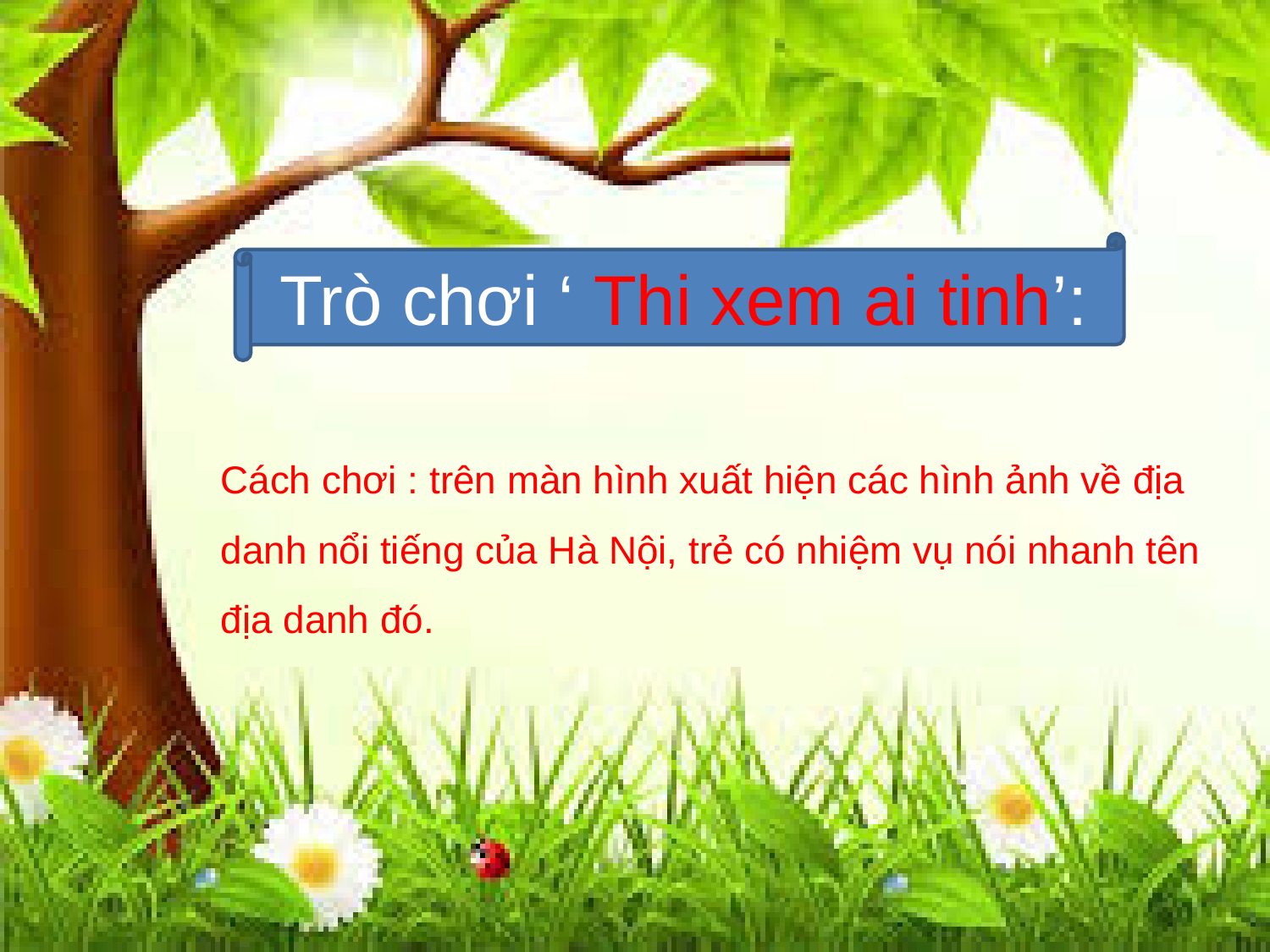

Trò chơi ‘ Thi xem ai tinh’:
Cách chơi : trên màn hình xuất hiện các hình ảnh về địa danh nổi tiếng của Hà Nội, trẻ có nhiệm vụ nói nhanh tên địa danh đó.